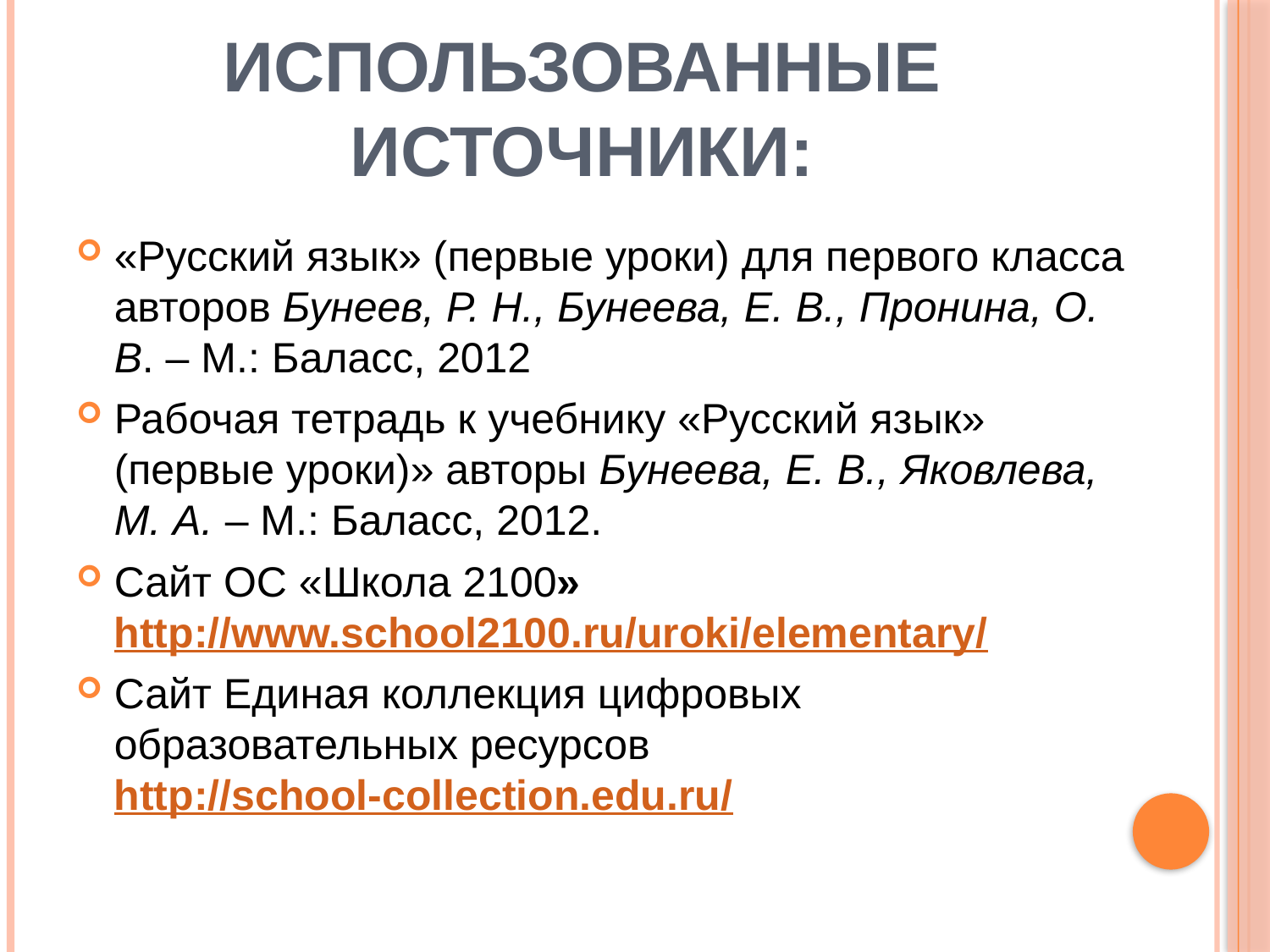

# Использованные источники:
«Русский язык» (первые уроки) для первого класса авторов Бунеев, Р. Н., Бунеева, Е. В., Пронина, О. В. – М.: Баласс, 2012
Рабочая тетрадь к учебнику «Русский язык» (первые уроки)» авторы Бунеева, Е. В., Яковлева, М. А. – М.: Баласс, 2012.
Сайт ОС «Школа 2100»http://www.school2100.ru/uroki/elementary/
Сайт Единая коллекция цифровых образовательных ресурсов http://school-collection.edu.ru/